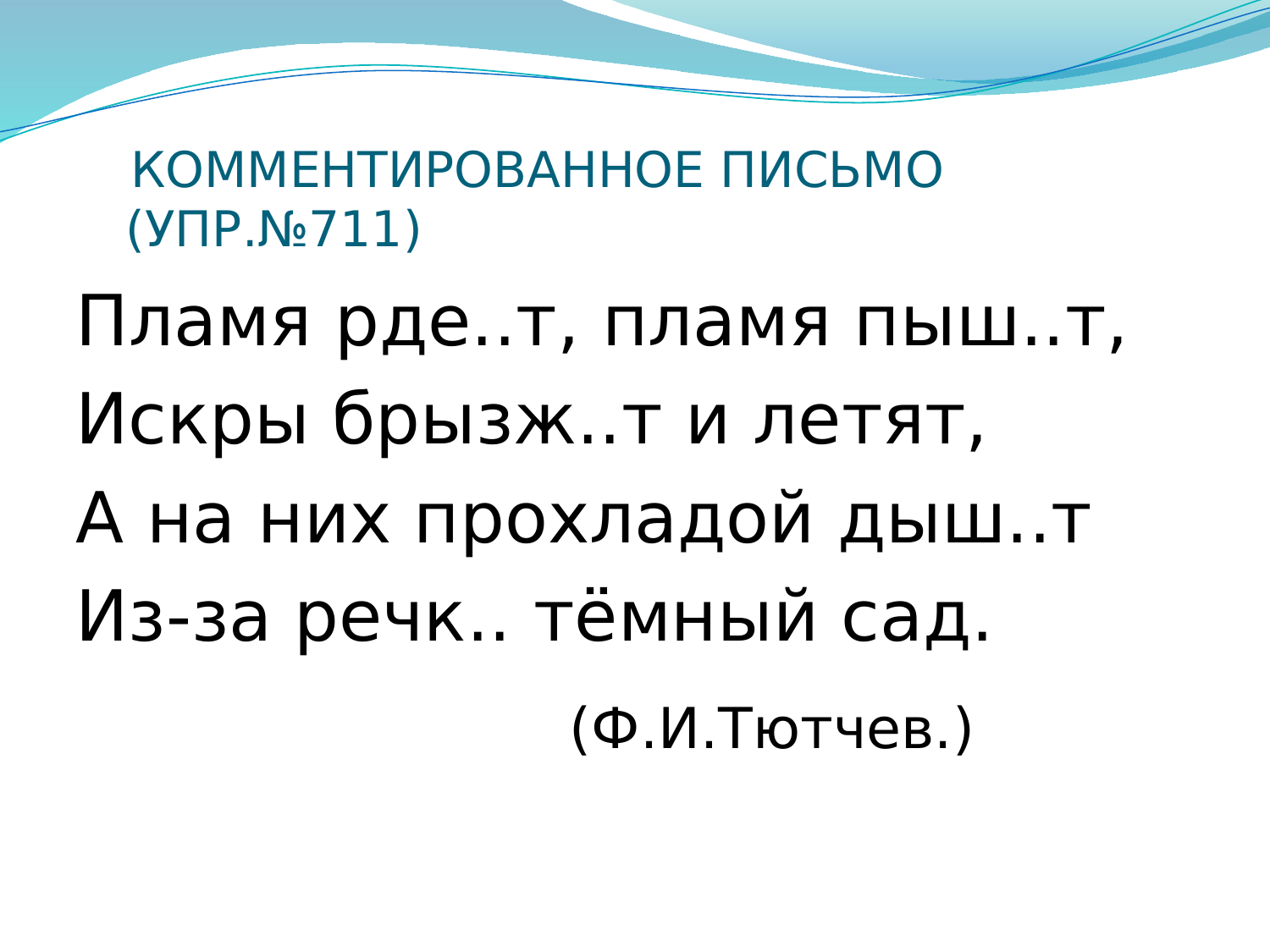

# КОММЕНТИРОВАННОЕ ПИСЬМО (УПР.№711)
Пламя рде..т, пламя пыш..т,
Искры брызж..т и летят,
А на них прохладой дыш..т
Из-за речк.. тёмный сад.
                      (Ф.И.Тютчев.)